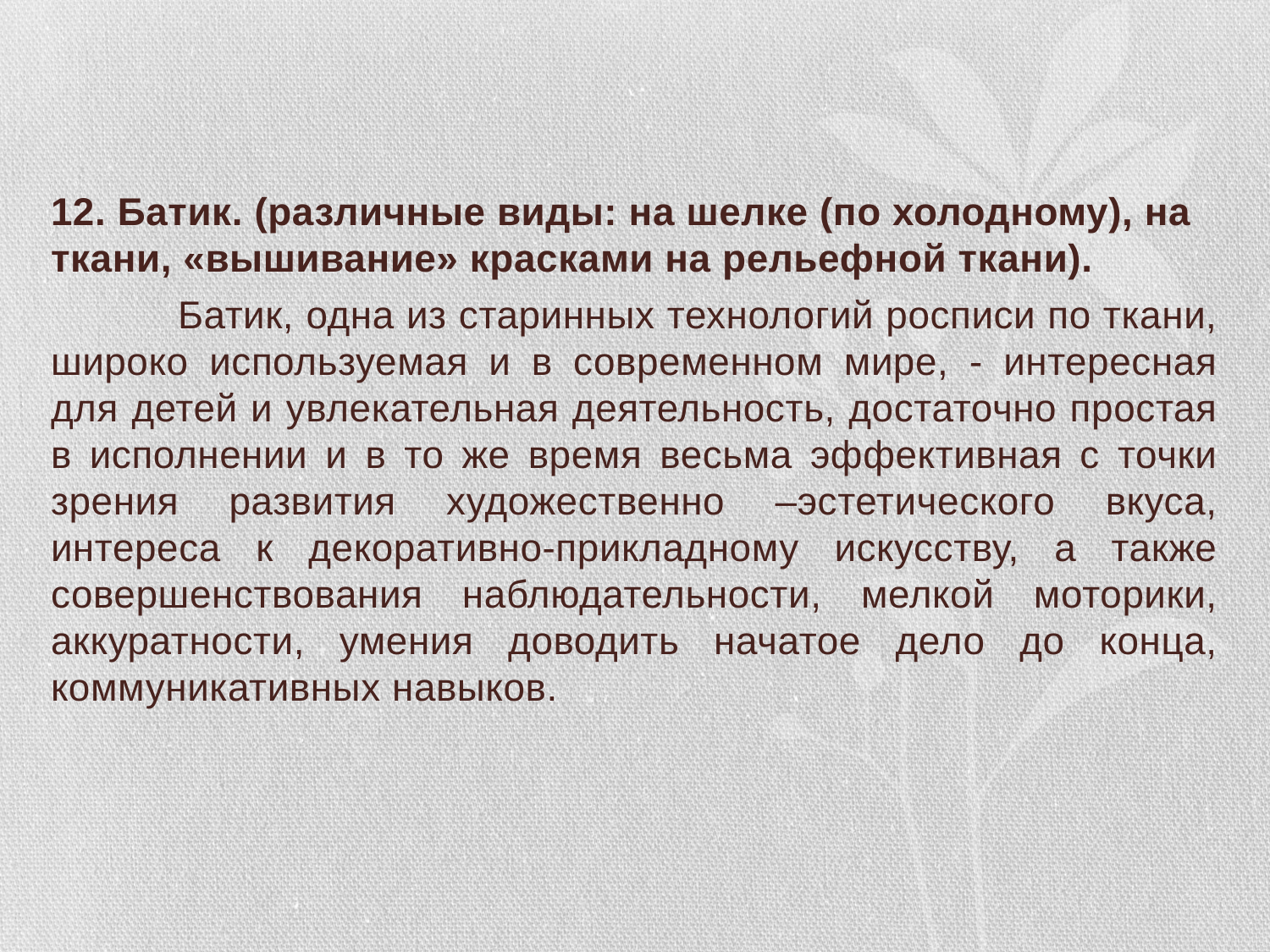

12. Батик. (различные виды: на шелке (по холодному), на ткани, «вышивание» красками на рельефной ткани).
	Батик, одна из старинных технологий росписи по ткани, широко используемая и в современном мире, - интересная для детей и увлекательная деятельность, достаточно простая в исполнении и в то же время весьма эффективная с точки зрения развития художественно –эстетического вкуса, интереса к декоративно-прикладному искусству, а также совершенствования наблюдательности, мелкой моторики, аккуратности, умения доводить начатое дело до конца, коммуникативных навыков.